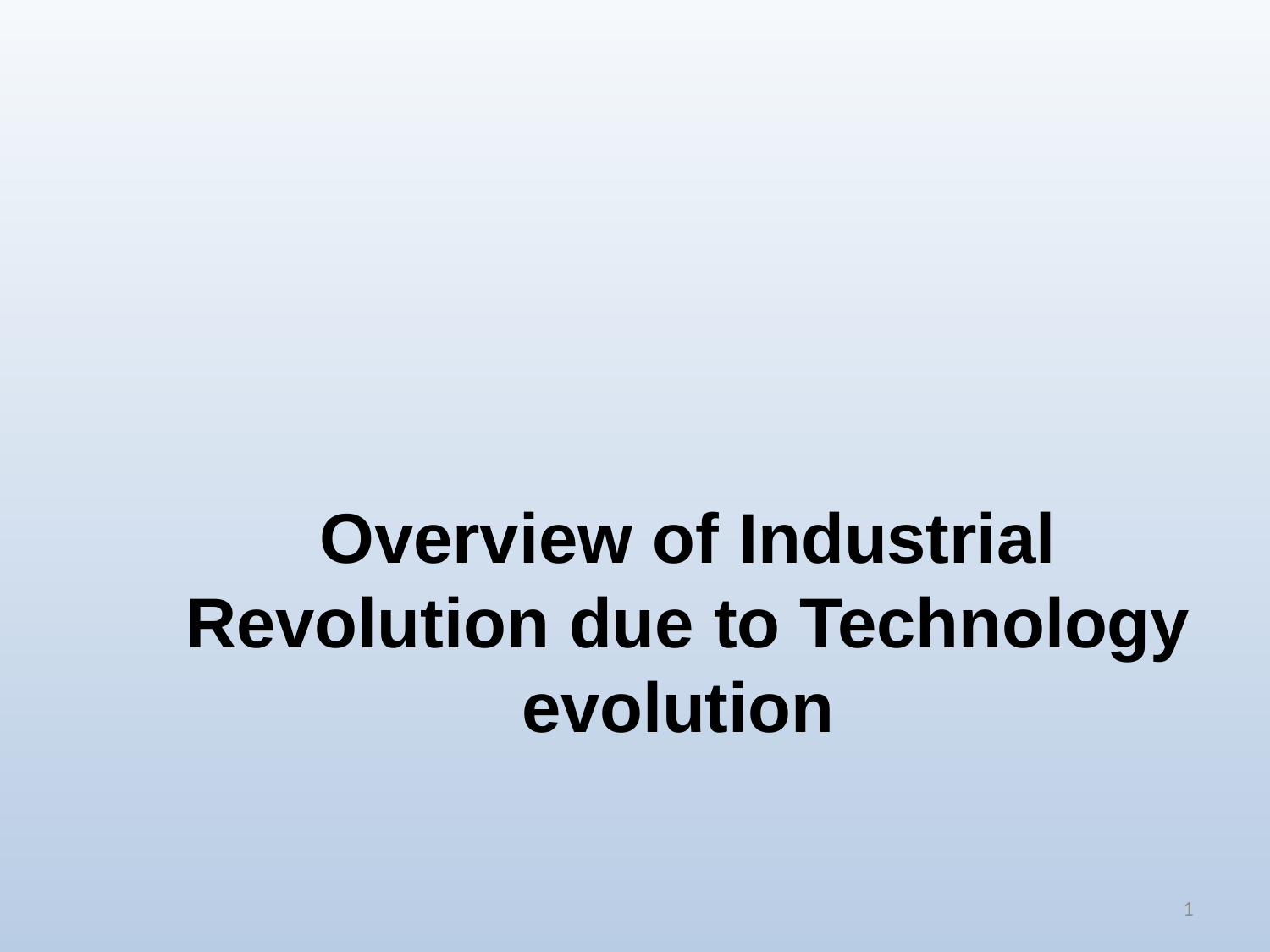

#
Overview of Industrial Revolution due to Technology evolution
1